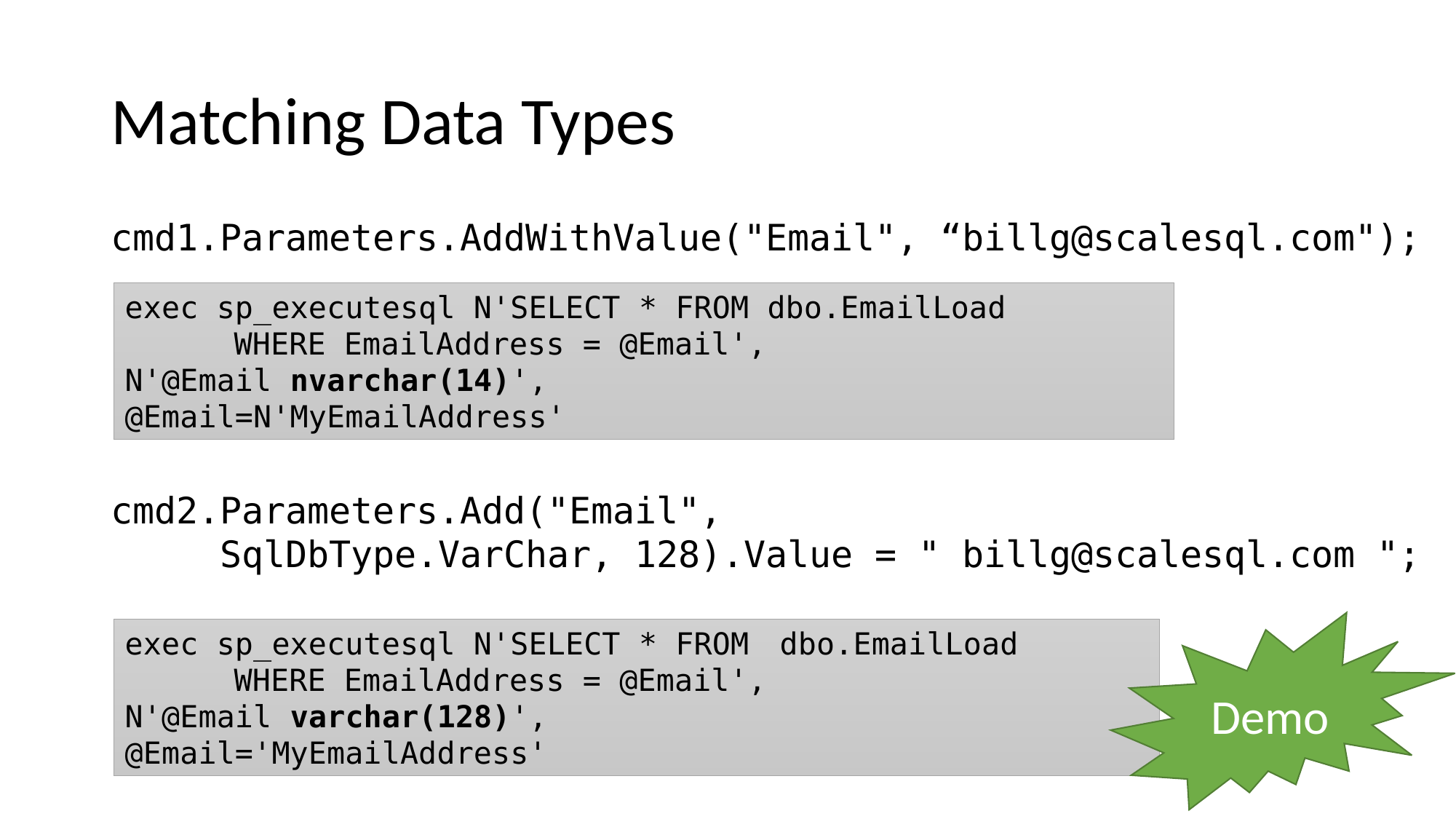

# Matching Data Types
cmd1.Parameters.AddWithValue("Email", “billg@scalesql.com");
exec sp_executesql N'SELECT * FROM dbo.EmailLoad
	WHERE EmailAddress = @Email',
N'@Email nvarchar(14)',
@Email=N'MyEmailAddress'
cmd2.Parameters.Add("Email",
	SqlDbType.VarChar, 128).Value = " billg@scalesql.com ";

Demo
exec sp_executesql N'SELECT * FROM 	dbo.EmailLoad
	WHERE EmailAddress = @Email',
N'@Email varchar(128)',
@Email='MyEmailAddress'